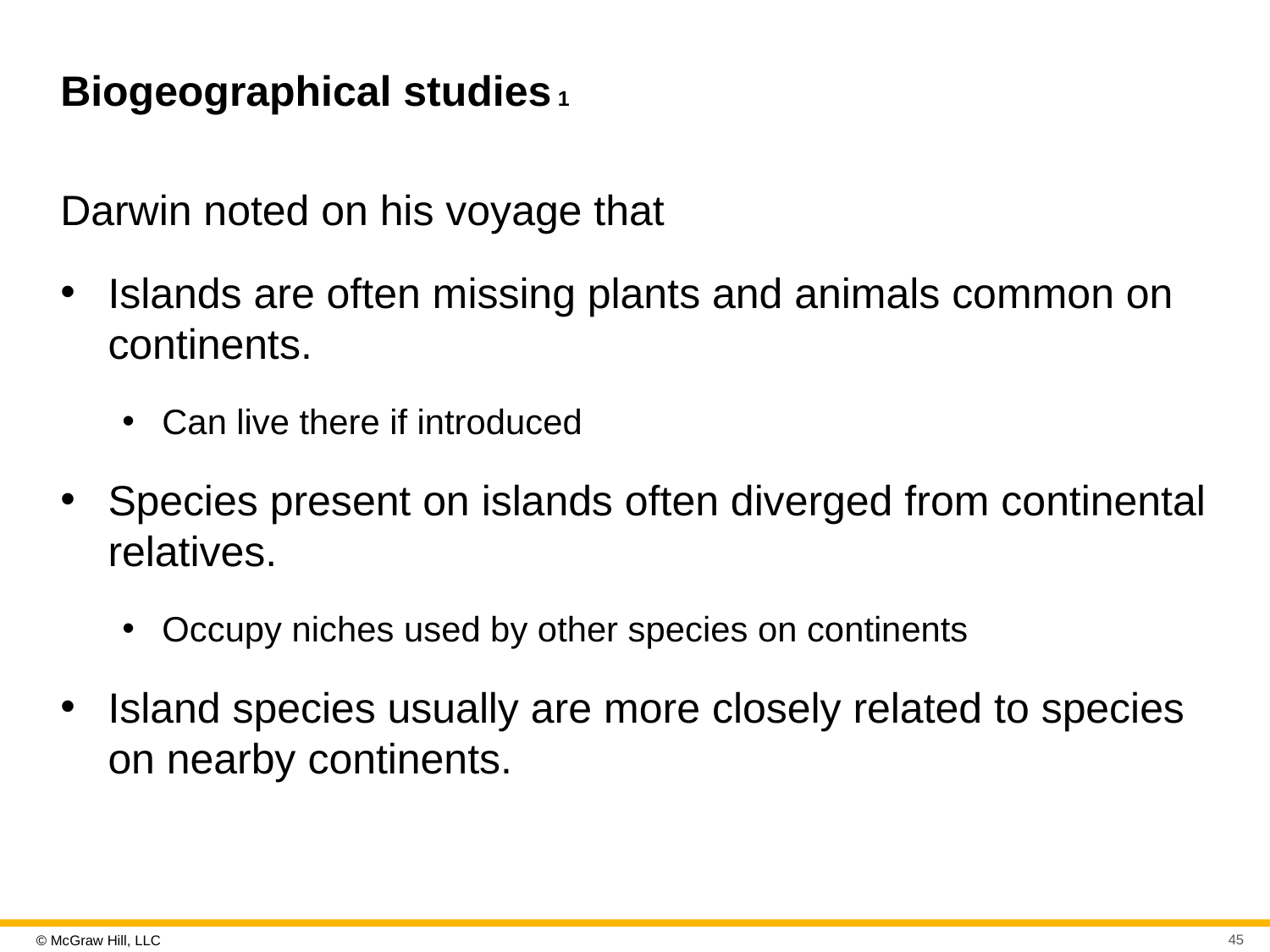

# Biogeographical studies 1
Darwin noted on his voyage that
Islands are often missing plants and animals common on continents.
Can live there if introduced
Species present on islands often diverged from continental relatives.
Occupy niches used by other species on continents
Island species usually are more closely related to species on nearby continents.
45